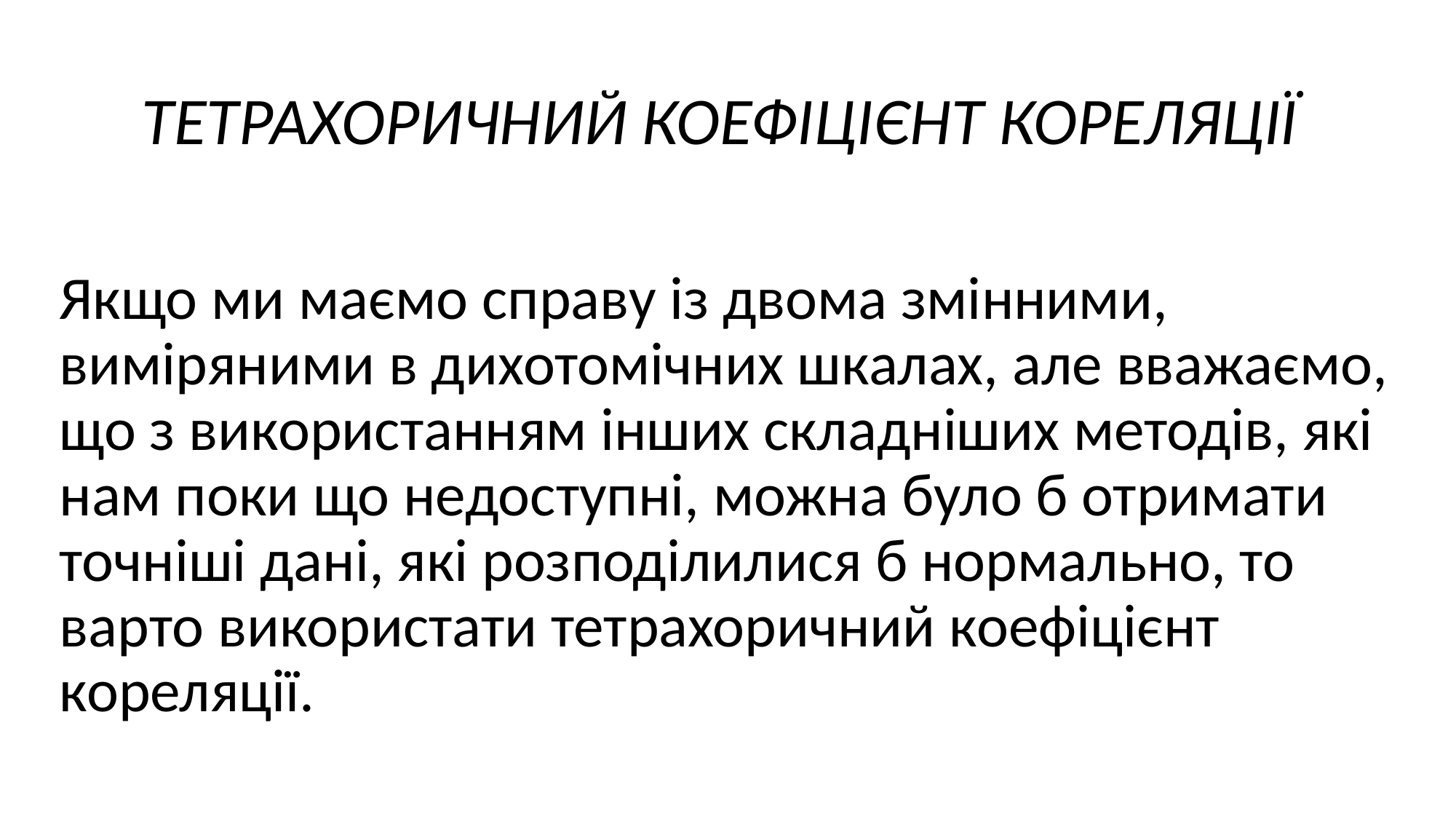

# ТЕТРАХОРИЧНИЙ КОЕФІЦІЄНТ КОРЕЛЯЦІЇ
Якщо ми маємо справу із двома змінними, виміряними в дихотомічних шкалах, але вважаємо, що з використанням інших складніших методів, які нам поки що недоступні, можна було б отримати точніші дані, які розподілилися б нормально, то варто використати тетрахоричний коефіцієнт кореляції.